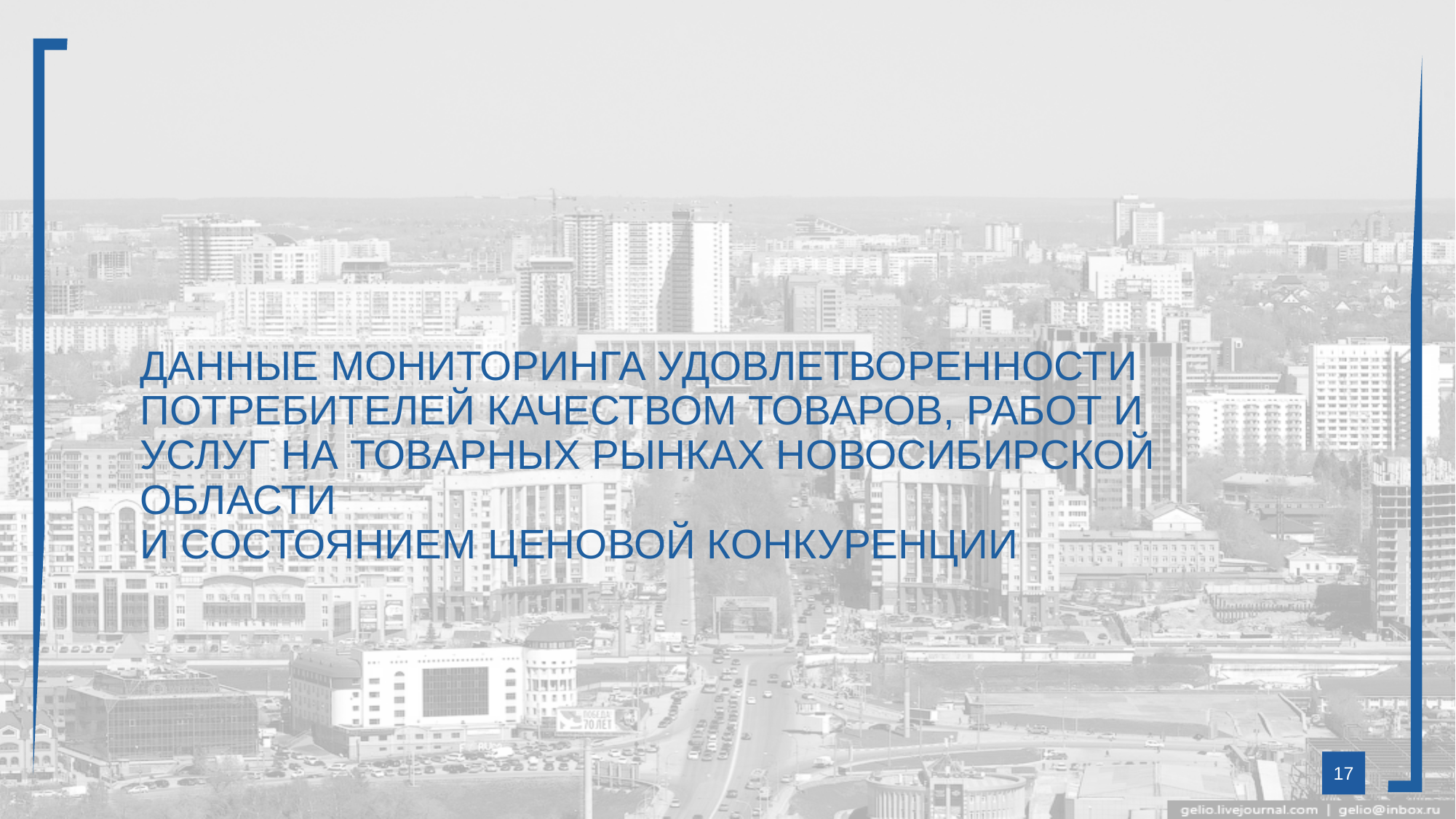

# ДАННЫЕ МОНИТОРИНГА УДОВЛЕТВОРЕННОСТИ ПОТРЕБИТЕЛЕЙ КАЧЕСТВОМ ТОВАРОВ, РАБОТ И УСЛУГ НА ТОВАРНЫХ РЫНКАХ НОВОСИБИРСКОЙ ОБЛАСТИ И СОСТОЯНИЕМ ЦЕНОВОЙ КОНКУРЕНЦИИ
17